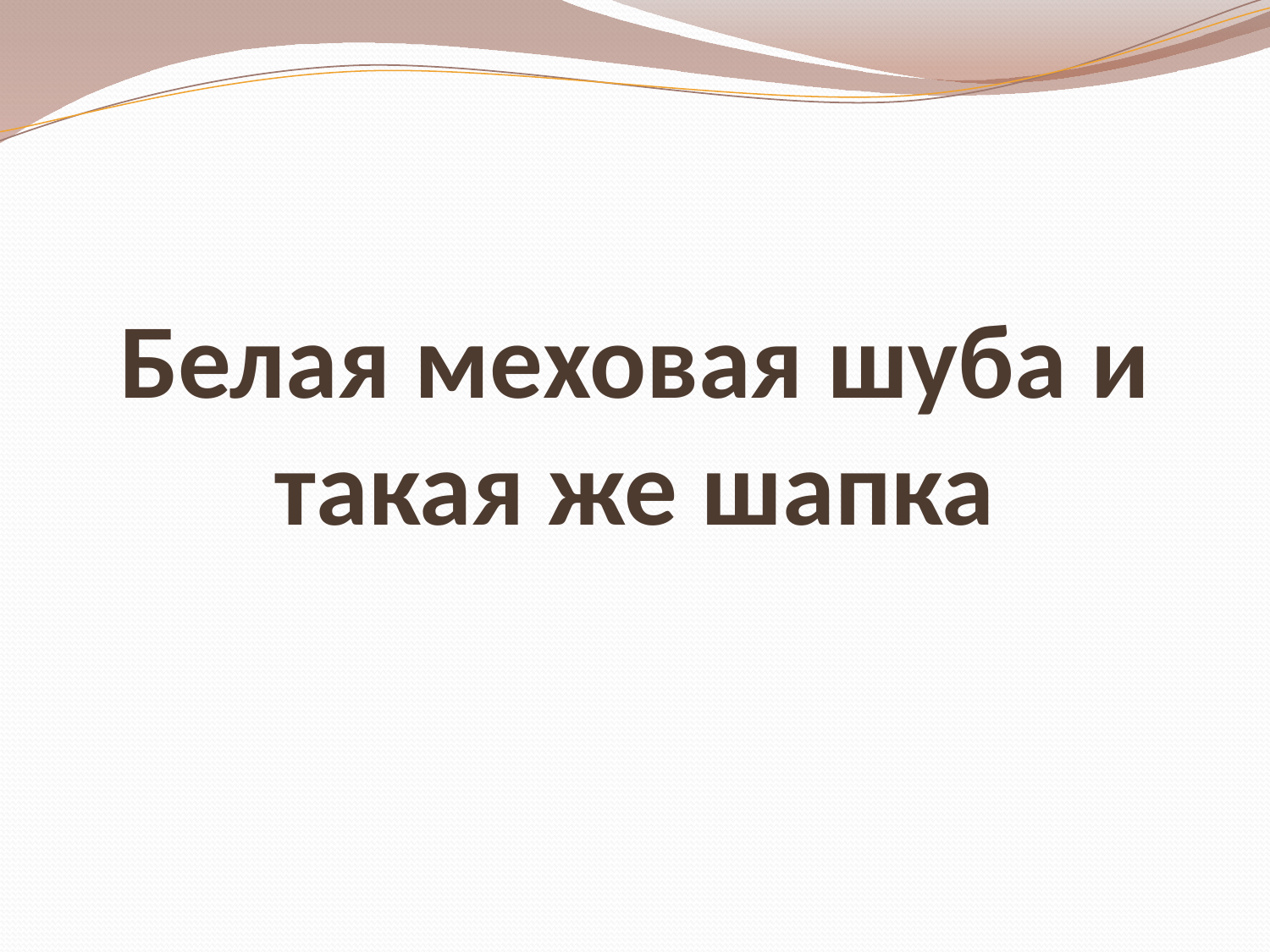

# Белая меховая шуба и такая же шапка